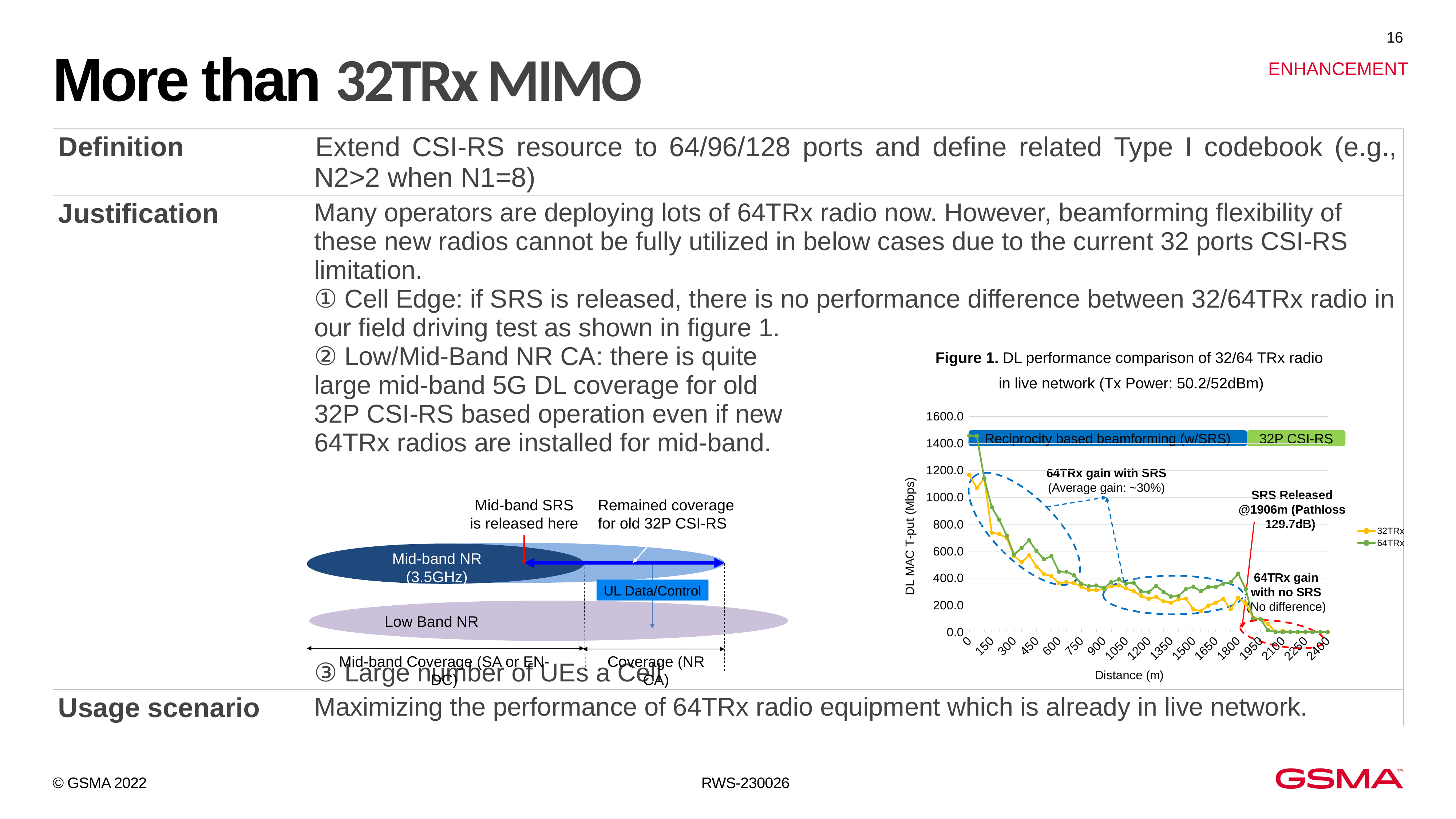

16
# More than 32TRx MIMO
ENHANCEMENT
| Definition | Extend CSI-RS resource to 64/96/128 ports and define related Type I codebook (e.g., N2>2 when N1=8) |
| --- | --- |
| Justification | Many operators are deploying lots of 64TRx radio now. However, beamforming flexibility of these new radios cannot be fully utilized in below cases due to the current 32 ports CSI-RS limitation. ① Cell Edge: if SRS is released, there is no performance difference between 32/64TRx radio in our field driving test as shown in figure 1. ② Low/Mid-Band NR CA: there is quite large mid-band 5G DL coverage for old 32P CSI-RS based operation even if new 64TRx radios are installed for mid-band. ③ Large number of UEs a Cell |
| Usage scenario | Maximizing the performance of 64TRx radio equipment which is already in live network. |
Figure 1. DL performance comparison of 32/64 TRx radio
in live network (Tx Power: 50.2/52dBm)

### Chart

| Category | 32TRx | 64TRx |
|---|---|---|
| 0 | 1165.7329101123591 | 1457.1474884792633 |
| 50 | 1068.4164516129033 | 1454.3968857142852 |
| 100 | 1139.9620843373493 | 1139.7022333333332 |
| 150 | 738.1317037037037 | 925.4910689655172 |
| 200 | 726.9060909090911 | 833.4537777777778 |
| 250 | 697.1191111111112 | 715.9491153846152 |
| 300 | 562.8885357142857 | 574.6726451612905 |
| 350 | 517.2511538461538 | 624.1385555555555 |
| 400 | 568.9277037037037 | 680.0408965517239 |
| 450 | 486.6482222222224 | 600.3467241379309 |
| 500 | 431.2404999999999 | 540.2329615384614 |
| 550 | 414.6212812499999 | 562.4792142857144 |
| 600 | 363.1301428571428 | 448.83621428571433 |
| 650 | 369.71746428571436 | 448.7604814814814 |
| 700 | 363.37021428571427 | 420.7231428571428 |
| 750 | 337.3604242424241 | 359.10764285714276 |
| 800 | 312.31688475836427 | 341.0136538461539 |
| 850 | 310.0412068965517 | 345.1163793103448 |
| 900 | 321.0089642857143 | 325.7045172413792 |
| 950 | 339.42996666666664 | 369.8154642857143 |
| 1000 | 347.3271612903225 | 390.5035999999999 |
| 1050 | 323.41459259259267 | 359.5972307692308 |
| 1100 | 302.38492307692303 | 366.69507142857157 |
| 1150 | 267.3052799999999 | 301.30179310344835 |
| 1200 | 247.88544000000002 | 296.03261290322575 |
| 1250 | 260.69735714285713 | 343.38514285714285 |
| 1300 | 227.98351851851857 | 298.91388888888895 |
| 1350 | 219.09086206896558 | 263.49674074074073 |
| 1400 | 241.99614814814817 | 268.3349583333333 |
| 1450 | 248.37413793103443 | 318.4965714285714 |
| 1500 | 168.69024000000002 | 337.0092142857143 |
| 1550 | 154.78080769230766 | 302.3273571428572 |
| 1600 | 196.0404482758621 | 334.8168928571428 |
| 1650 | 218.02717857142855 | 335.24379310344824 |
| 1700 | 247.53828571428568 | 358.5011315789473 |
| 1750 | 171.71269002123148 | 370.54604878048764 |
| 1800 | 254.2090857142858 | 433.19761290322583 |
| 1850 | 214.15010526315794 | 320.12642857142856 |
| 1900 | 106.64405714285715 | 101.87866666666665 |
| 1950 | 96.35618181818182 | 95.52278378378381 |
| 2000 | 62.03967567567566 | 12.826617647058825 |
| 2050 | 0.15213513513513516 | 1.4285172413793106 |
| 2100 | 8.930090395480223 | 0.06079310344827586 |
| 2150 | 0.021941176470588238 | 0.00411764705882353 |
| 2200 | 0.2252413793103448 | 0.2443142857142857 |
| 2250 | 0.025333333333333336 | 0.32059259259259254 |
| 2300 | None | 0.0008 |
| 2350 | 0.03892857142857143 | 0.033529411764705884 |
| 2400 | 0.0 | 0.0002 |
Reciprocity based beamforming (w/SRS)
32P CSI-RS
64TRx gain with SRS
(Average gain: ~30%)
SRS Released @1906m (Pathloss 129.7dB)
Mid-band SRS
is released here
Remained coverage
for old 32P CSI-RS

Mid-band NR (3.5GHz)
UL Data/Control

Low Band NR
Mid-band Coverage (SA or EN-DC)
Coverage (NR CA)

64TRx gain
with no SRS
(No difference)

© GSMA 2022